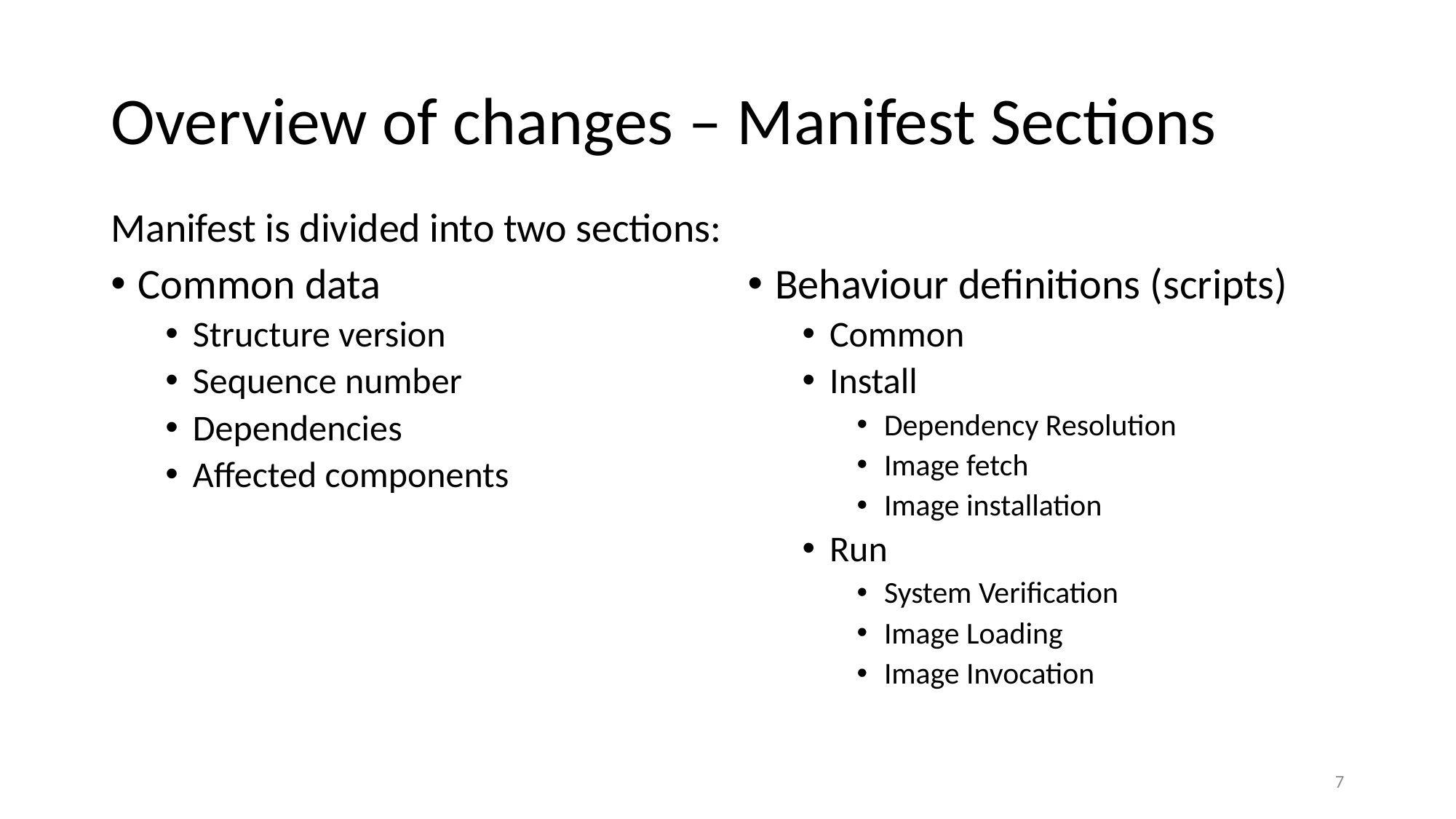

# Overview of changes – Manifest Sections
Manifest is divided into two sections:
Common data
Structure version
Sequence number
Dependencies
Affected components

Behaviour definitions (scripts)
Common
Install
Dependency Resolution
Image fetch
Image installation
Run
System Verification
Image Loading
Image Invocation

7